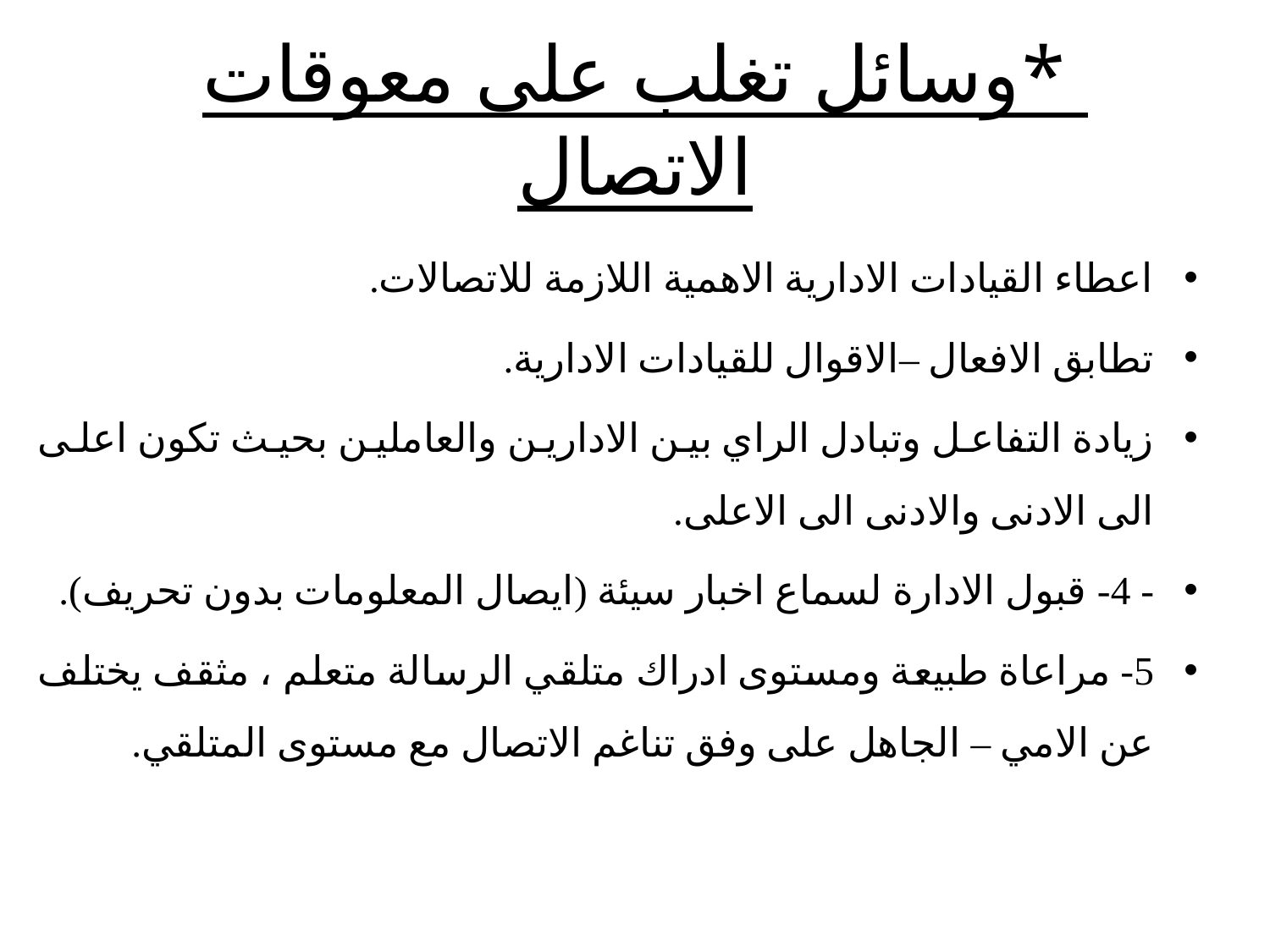

# *وسائل تغلب على معوقات الاتصال
اعطاء القيادات الادارية الاهمية اللازمة للاتصالات.
تطابق الافعال –الاقوال للقيادات الادارية.
زيادة التفاعل وتبادل الراي بين الادارين والعاملين بحيث تكون اعلى الى الادنى والادنى الى الاعلى.
- 4- قبول الادارة لسماع اخبار سيئة (ايصال المعلومات بدون تحريف).
5- مراعاة طبيعة ومستوى ادراك متلقي الرسالة متعلم ، مثقف يختلف عن الامي – الجاهل على وفق تناغم الاتصال مع مستوى المتلقي.